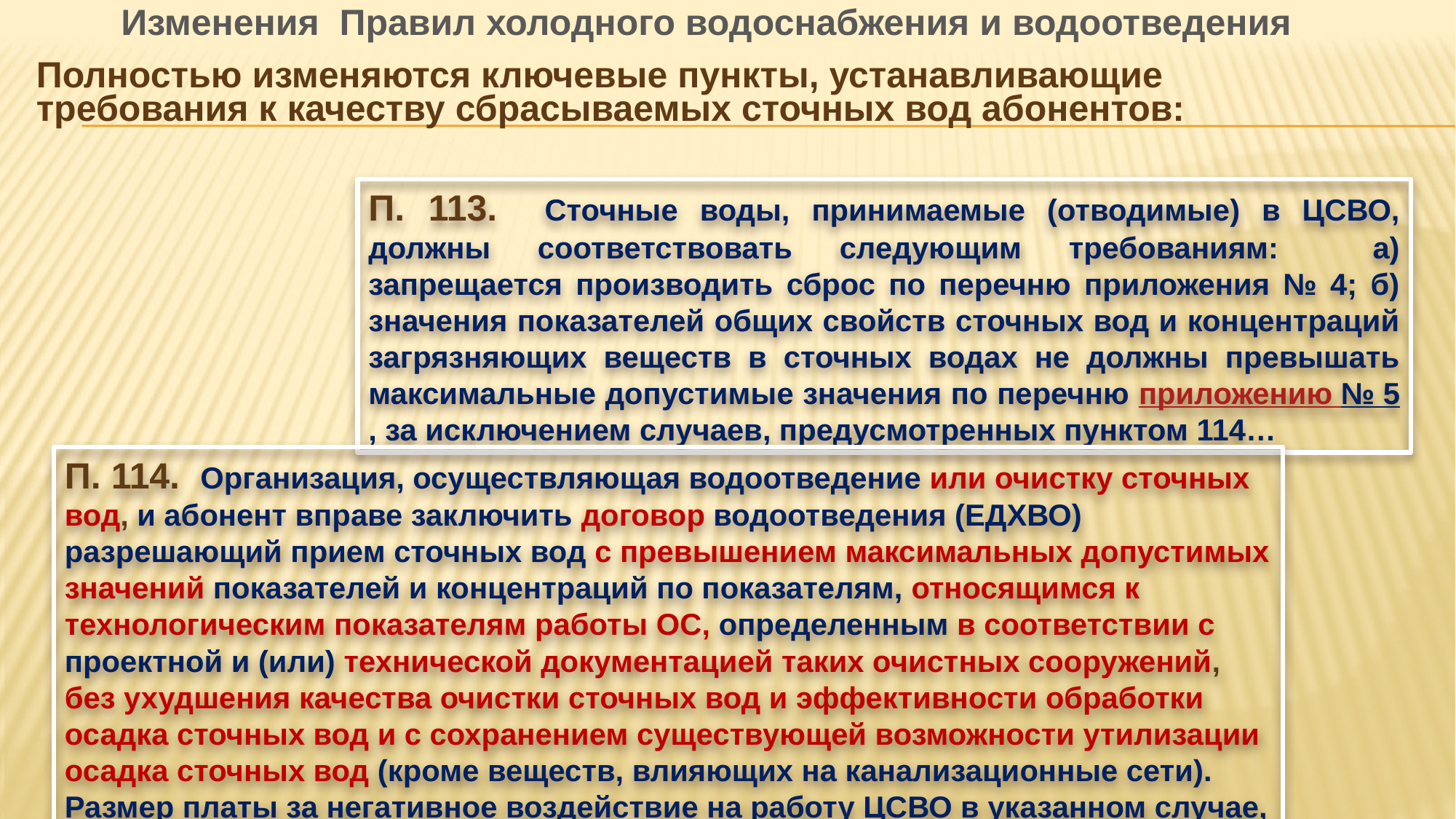

Изменения  Правил холодного водоснабжения и водоотведения
Полностью изменяются ключевые пункты, устанавливающие требования к качеству сбрасываемых сточных вод абонентов:
П. 113.  Сточные воды, принимаемые (отводимые) в ЦСВО, должны соответствовать следующим требованиям:  а) запрещается производить сброс по перечню приложения № 4; б) значения показателей общих свойств сточных вод и концентраций загрязняющих веществ в сточных водах не должны превышать максимальные допустимые значения по перечню приложению № 5, за исключением случаев, предусмотренных пунктом 114…
П. 114.  Организация, осуществляющая водоотведение или очистку сточных вод, и абонент вправе заключить договор водоотведения (ЕДХВО) разрешающий прием сточных вод с превышением максимальных допустимых значений показателей и концентраций по показателям, относящимся к технологическим показателям работы ОС, определенным в соответствии с проектной и (или) технической документацией таких очистных сооружений, без ухудшения качества очистки сточных вод и эффективности обработки осадка сточных вод и с сохранением существующей возможности утилизации осадка сточных вод (кроме веществ, влияющих на канализационные сети). Размер платы за негативное воздействие на работу ЦСВО в указанном случае, определяется соглашением сторон.